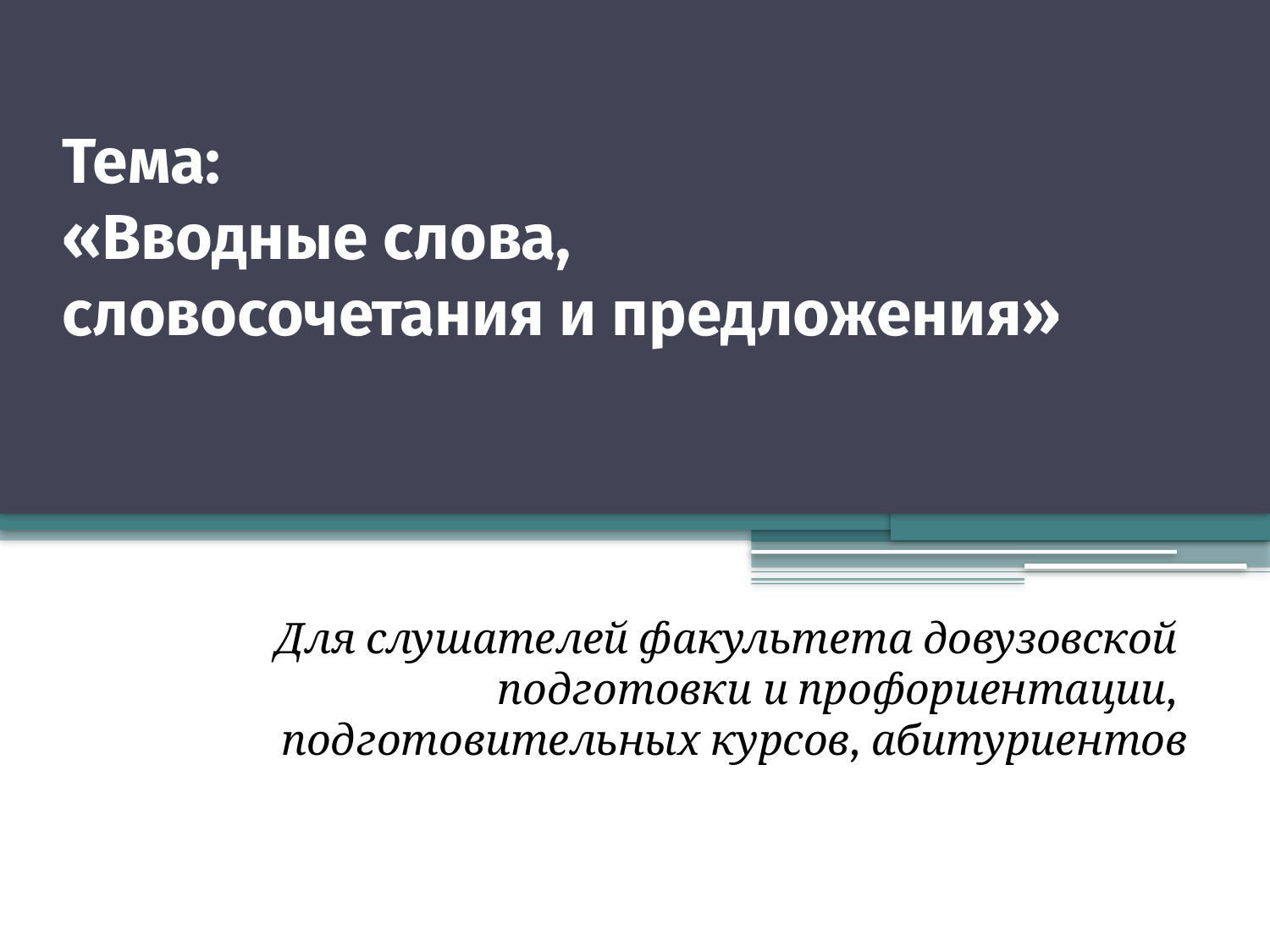

# Тема: «Вводные слова, словосочетания и предложения»
Для слушателей факультета довузовской
подготовки и профориентации,
подготовительных курсов, абитуриентов